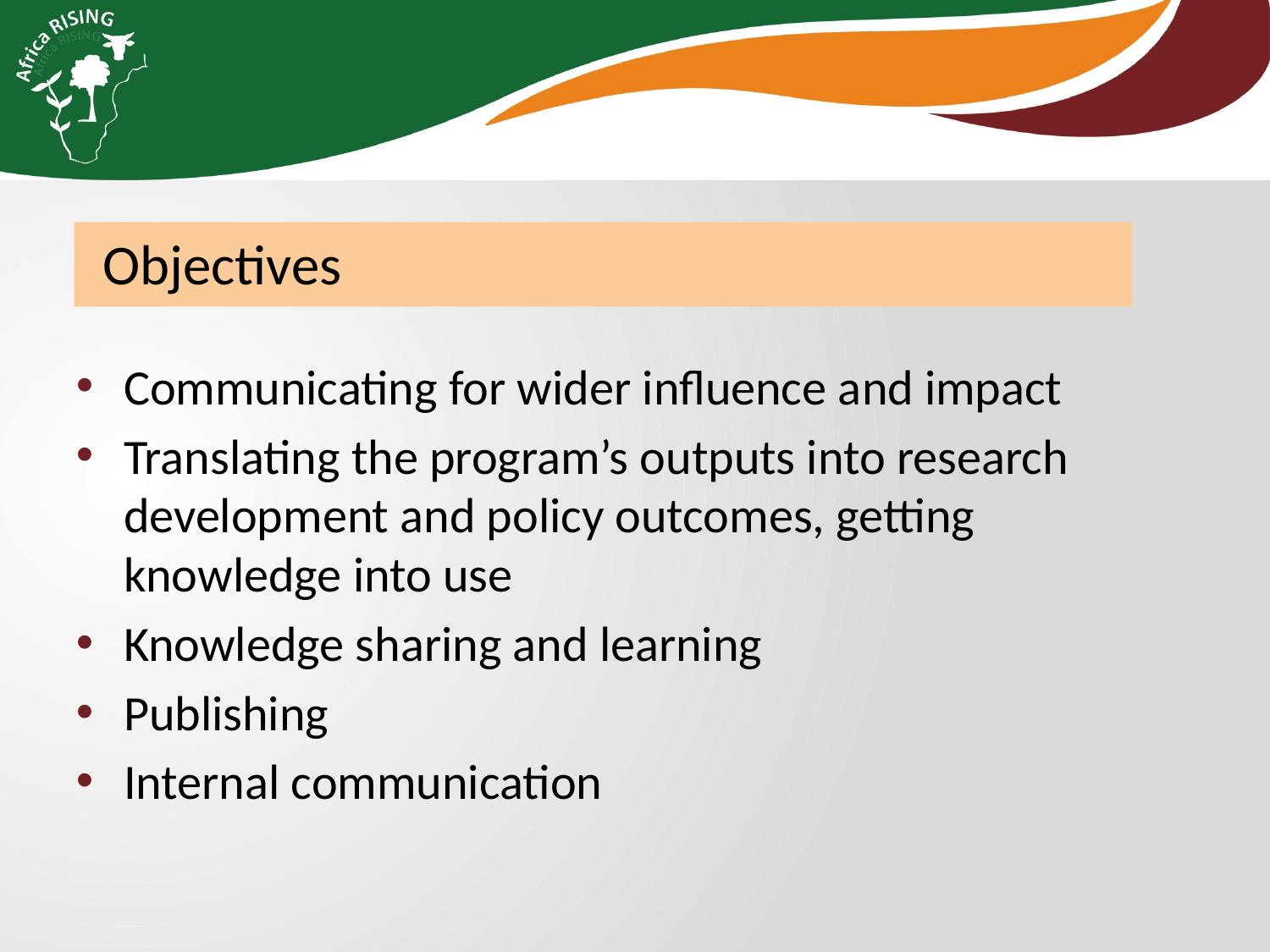

Objectives
Communicating for wider influence and impact
Translating the program’s outputs into research development and policy outcomes, getting knowledge into use
Knowledge sharing and learning
Publishing
Internal communication